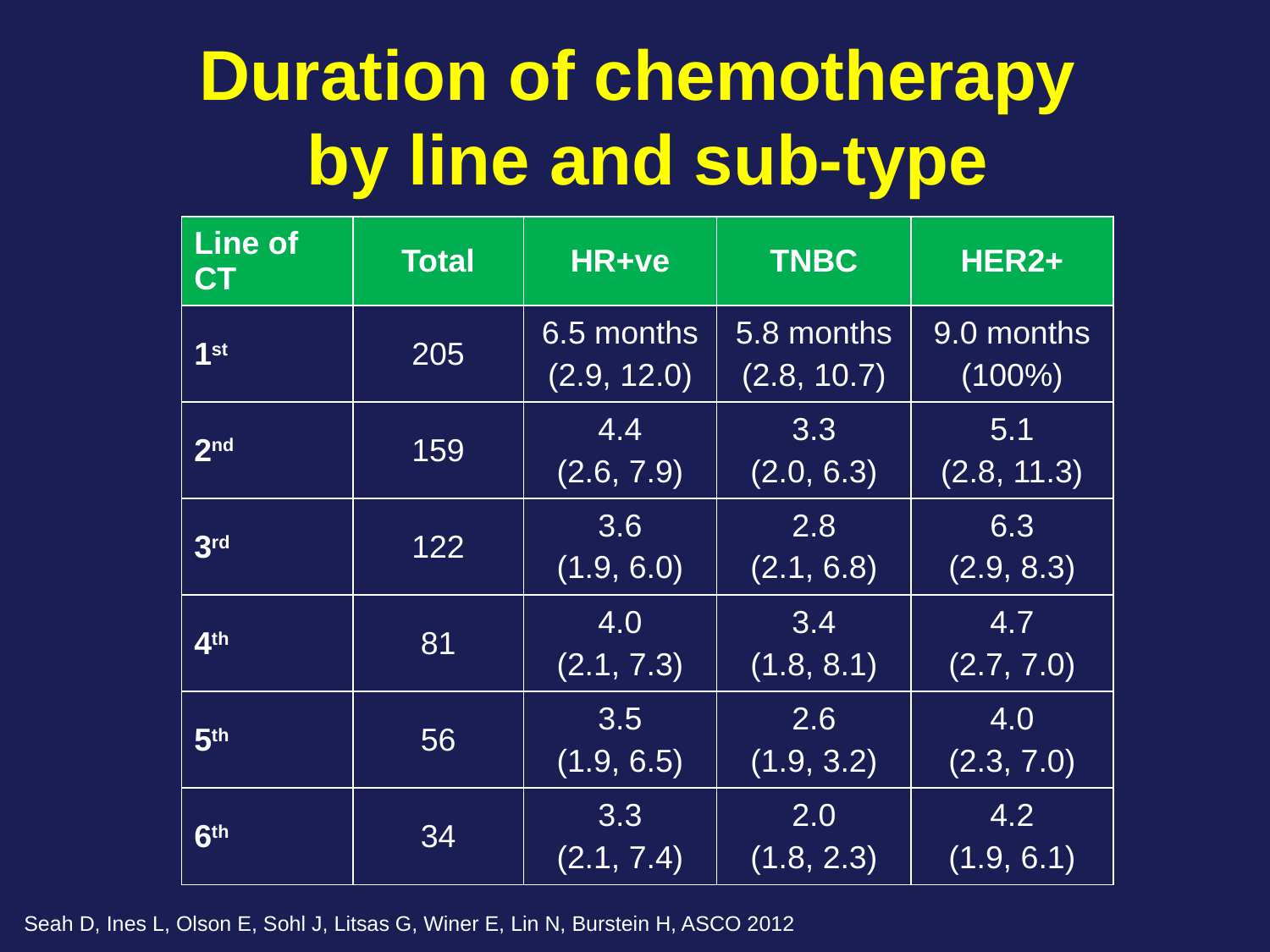

Duration of chemotherapy
by line and sub-type
| Line of CT | Total | HR+ve | TNBC | HER2+ |
| --- | --- | --- | --- | --- |
| 1st | 205 | 6.5 months (2.9, 12.0) | 5.8 months (2.8, 10.7) | 9.0 months (100%) |
| 2nd | 159 | 4.4 (2.6, 7.9) | 3.3 (2.0, 6.3) | 5.1 (2.8, 11.3) |
| 3rd | 122 | 3.6 (1.9, 6.0) | 2.8 (2.1, 6.8) | 6.3 (2.9, 8.3) |
| 4th | 81 | 4.0 (2.1, 7.3) | 3.4 (1.8, 8.1) | 4.7 (2.7, 7.0) |
| 5th | 56 | 3.5 (1.9, 6.5) | 2.6 (1.9, 3.2) | 4.0 (2.3, 7.0) |
| 6th | 34 | 3.3 (2.1, 7.4) | 2.0 (1.8, 2.3) | 4.2 (1.9, 6.1) |
Seah D, Ines L, Olson E, Sohl J, Litsas G, Winer E, Lin N, Burstein H, ASCO 2012